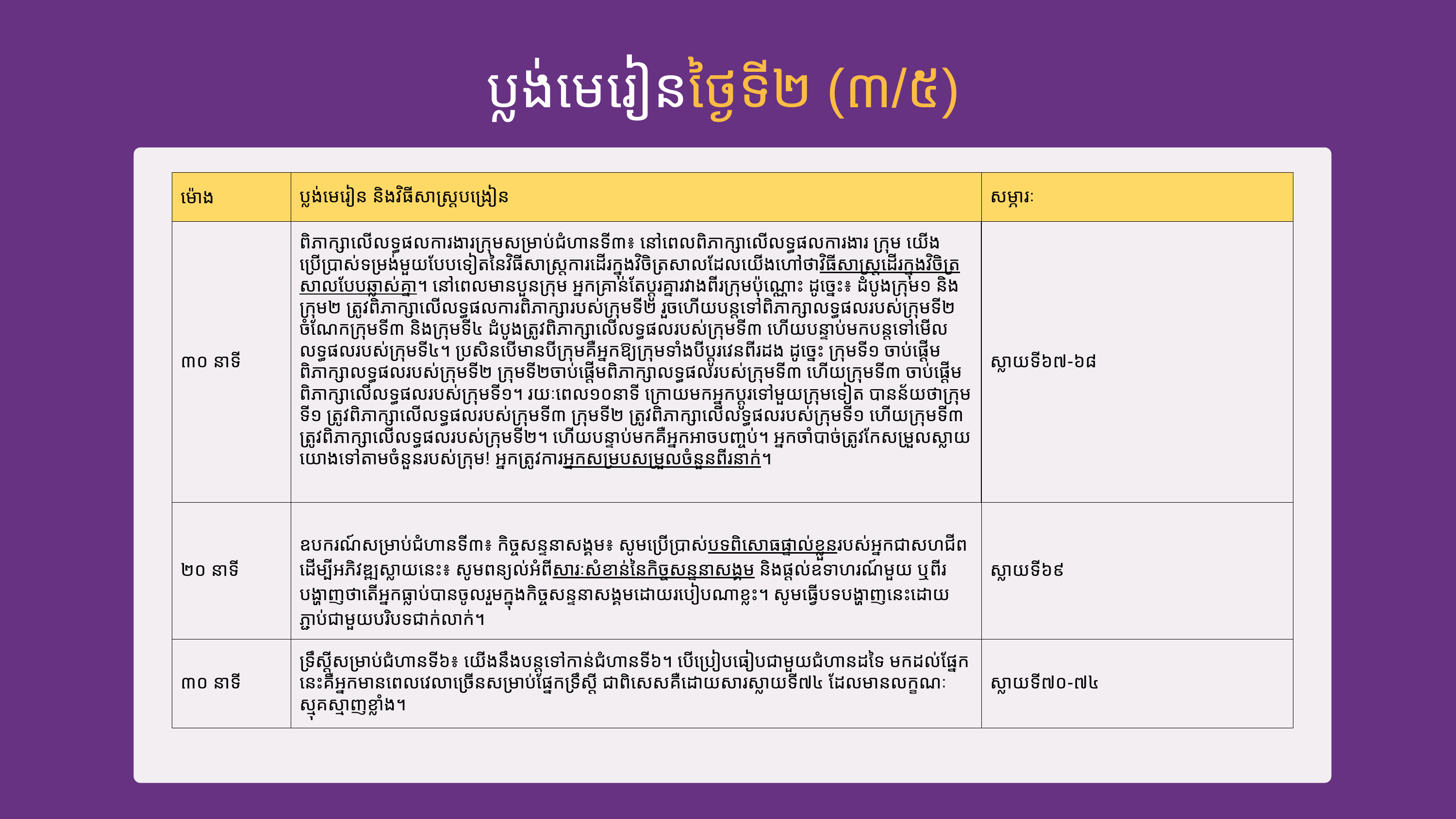

ប្លង់មេរៀនថ្ងៃទី២ (៣/៥)

| ម៉ោង | ប្លង់មេរៀន និងវិធីសាស្ត្រ​បង្រៀន​ | សម្ភារៈ |
| --- | --- | --- |
| ៣០ នាទី | ពិភាក្សាលើលទ្ធផលការងារក្រុម​សម្រាប់ជំហានទី៣៖ នៅពេលពិភាក្សា​លើលទ្ធផលការងារ​ ក្រុម​ យើងប្រើប្រាស់​ទម្រង់មួយបែប​ទៀតនៃ​វិធីសាស្ត្រ​ការដើរក្នុង​វិចិត្រ​សាលដែលយើងហៅថា​​​​វិធីសាស្ត្រ​ដើរក្នុង​វិចិត្រ​សាលបែប​ឆ្លាស់​គ្នា​។ នៅពេលមានបួនក្រុម​ អ្នកគ្រាន់​តែ​ប្ដូរគ្នា​រវាង​ពីរ​ក្រុម​ប៉ុណ្ណោះ ដូច្នេះ៖ ដំបូង​ក្រុម​១ និងក្រុម​២ ត្រូវ​ពិភាក្សា​លើលទ្ធផល​ការ​ពិភាក្សា​របស់​ក្រុមទី​​២ រួចហើយ​បន្តទៅពិភាក្សា​លទ្ធផល​របស់​ក្រុម​ទី២ ចំណែក​ក្រុម​ទី៣ និងក្រុម​ទី៤ ដំបូង​ត្រូវ​ពិភាក្សា​លើលទ្ធផល​របស់​​ក្រុម​ទី៣ ហើយ​បន្ទាប់​មកបន្ត​ទៅ​មើលលទ្ធផលរបស់​ក្រុមទី៤។ ប្រសិនបើ​មានបីក្រុមគឺ​អ្នកឱ្យ​ក្រុម​ទាំងបី​ប្ដូរវេនពីរដង ដូច្នេះ ​ក្រុម​ទី១ ចាប់ផ្ដើម​ពិភាក្សា​លទ្ធផល​របស់​ក្រុម​ទី២ ក្រុមទី២ចាប់ផ្ដើម​ពិភាក្សា​លទ្ធផល​របស់​ក្រុម​ទី៣ ហើយក្រុម​ទី៣ ចាប់ផ្ដើម​ពិភាក្សា​លើលទ្ធផល​របស់​ក្រុមទី១។ រយៈពេល​​១០នាទី ក្រោយ​មក​អ្នកប្ដូរ​ទៅ​មួយក្រុមទៀត​ បាន​ន័យថា​ក្រុម​ទី១ ត្រូវ​​ពិភាក្សា​លើលទ្ធផល​របស់​ក្រុមទី៣ ក្រុម​ទី២ ត្រូវ​​ពិភាក្សា​លើលទ្ធផល​របស់​ក្រុម​ទី១ ហើយក្រុម​ទី៣ ត្រូវ​ពិភាក្សា​លើលទ្ធផល​​របស់​ក្រុម​ទី២។ ហើយបន្ទាប់មក​គឺ​អ្នកអាចបញ្ចប់​។ អ្នកចាំបាច់​ត្រូវ​កែសម្រួលស្លាយ​យោងទៅតាមចំនួន​របស់​ក្រុម​​! អ្នក​ត្រូវការ​អ្នកសម្របសម្រួលចំនួន​ពីរនាក់។ | ស្លាយទី​​៦៧-៦៨ |
| ២០ នាទី | ឧបករណ៍​សម្រាប់​ជំហានទី៣៖ កិច្ច​សន្ទនាសង្គម​៖ សូមប្រើប្រាស់​បទពិសោធផ្ទាល់​ខ្លួន​របស់​អ្នកជាសហជីព​ដើម្បីអភិវឌ្ឍ​ស្លាយនេះ​៖ សូម​​ពន្យល់​អំពីសារៈសំខាន់​នៃកិច្ចសន្ទនាសង្គម និង​ផ្ដល់​ឧទាហរណ៍​មួយ​ ឬពីរ​បង្ហាញថាតើ​អ្នកធ្លាប់​បាន​ចូលរួម​ក្នុងកិច្ច​សន្ទនាសង្គម​ដោយរបៀបណាខ្លះ​។ សូម​ធ្វើបទបង្ហាញនេះដោយភ្ជាប់​ជាមួយបរិបទ​ជាក់លាក់។ | ស្លាយទី​៦៩ |
| ៣០ នាទី | ទ្រឹស្ដីសម្រាប់ជំហានទី៦៖ យើងនឹងបន្តទៅកាន់ជំហានទី៦។ បើប្រៀបធៀបជាមួយជំហានដទៃ មកដល់ផ្នែកនេះគឺអ្នកមានពេលវេលាច្រើនសម្រាប់ផ្នែកទ្រឹស្ដី ជាពិសេសគឺដោយសារស្លាយទី៧៤ ដែលមានលក្ខណៈស្មុគស្មាញខ្លាំង។ | ស្លាយទី​៧០-៧៤ |